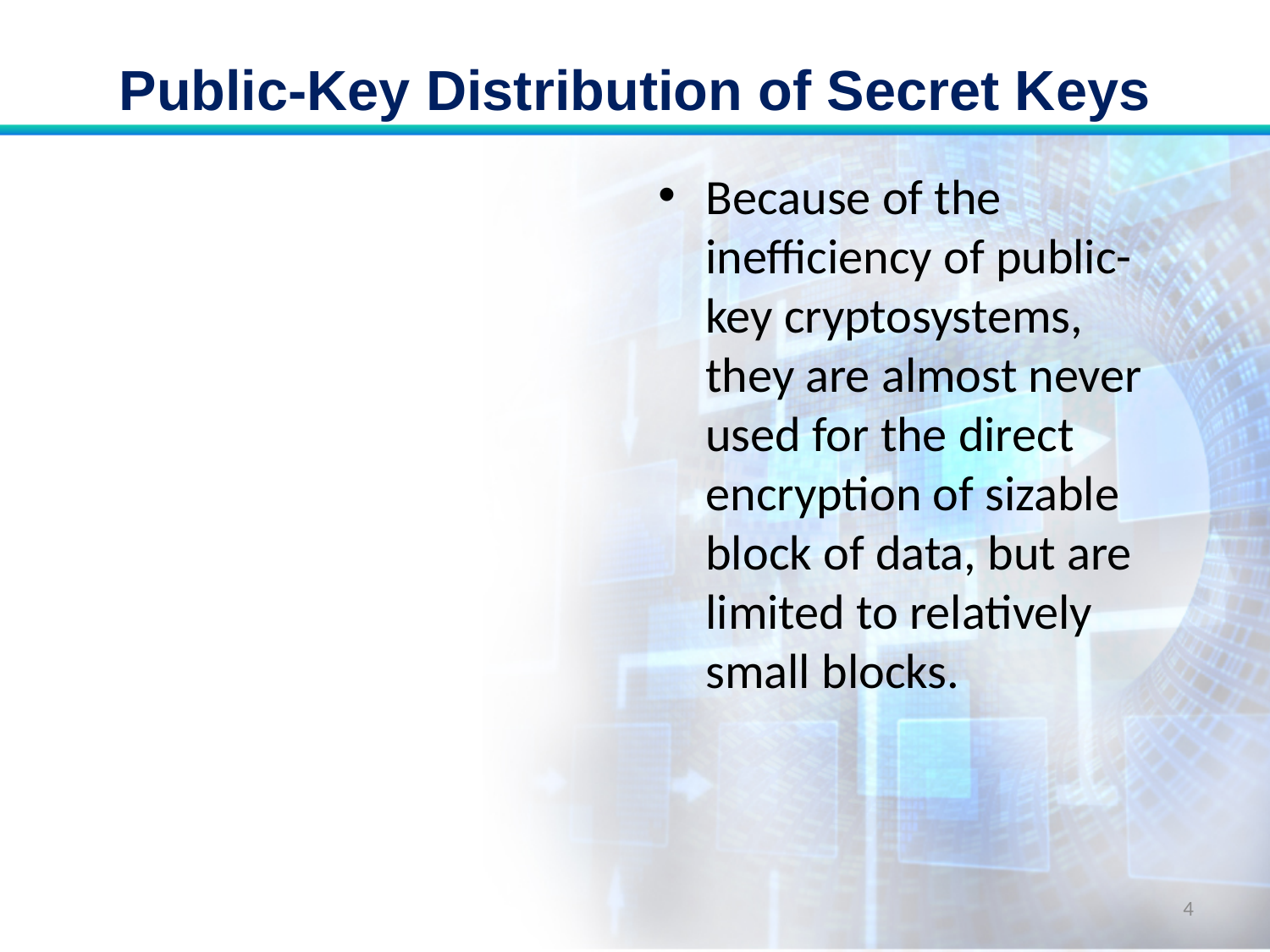

# Public-Key Distribution of Secret Keys
Because of the inefficiency of public-key cryptosystems, they are almost never used for the direct encryption of sizable block of data, but are limited to relatively small blocks.
4